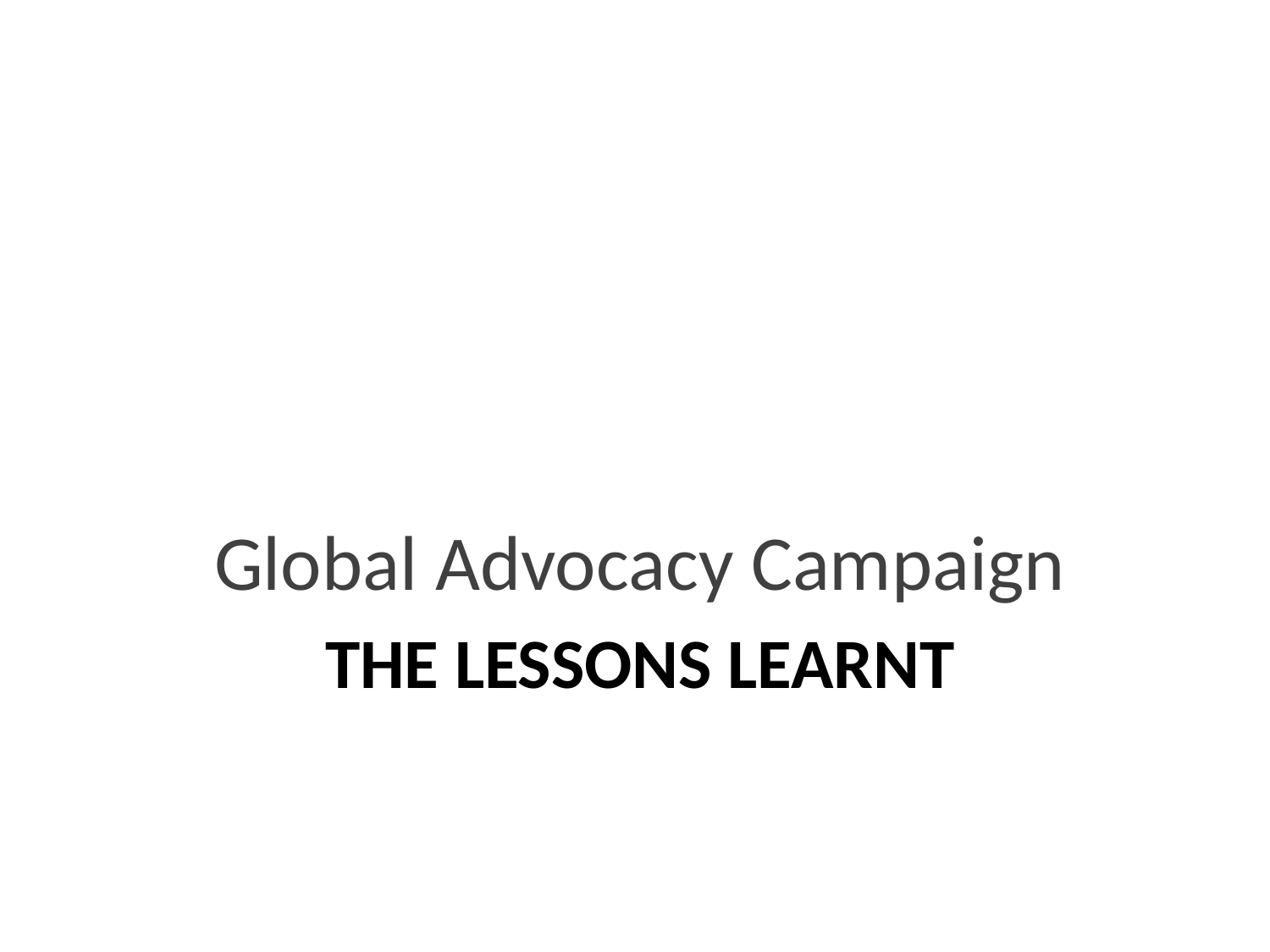

Global Advocacy Campaign
# The lessons learnt